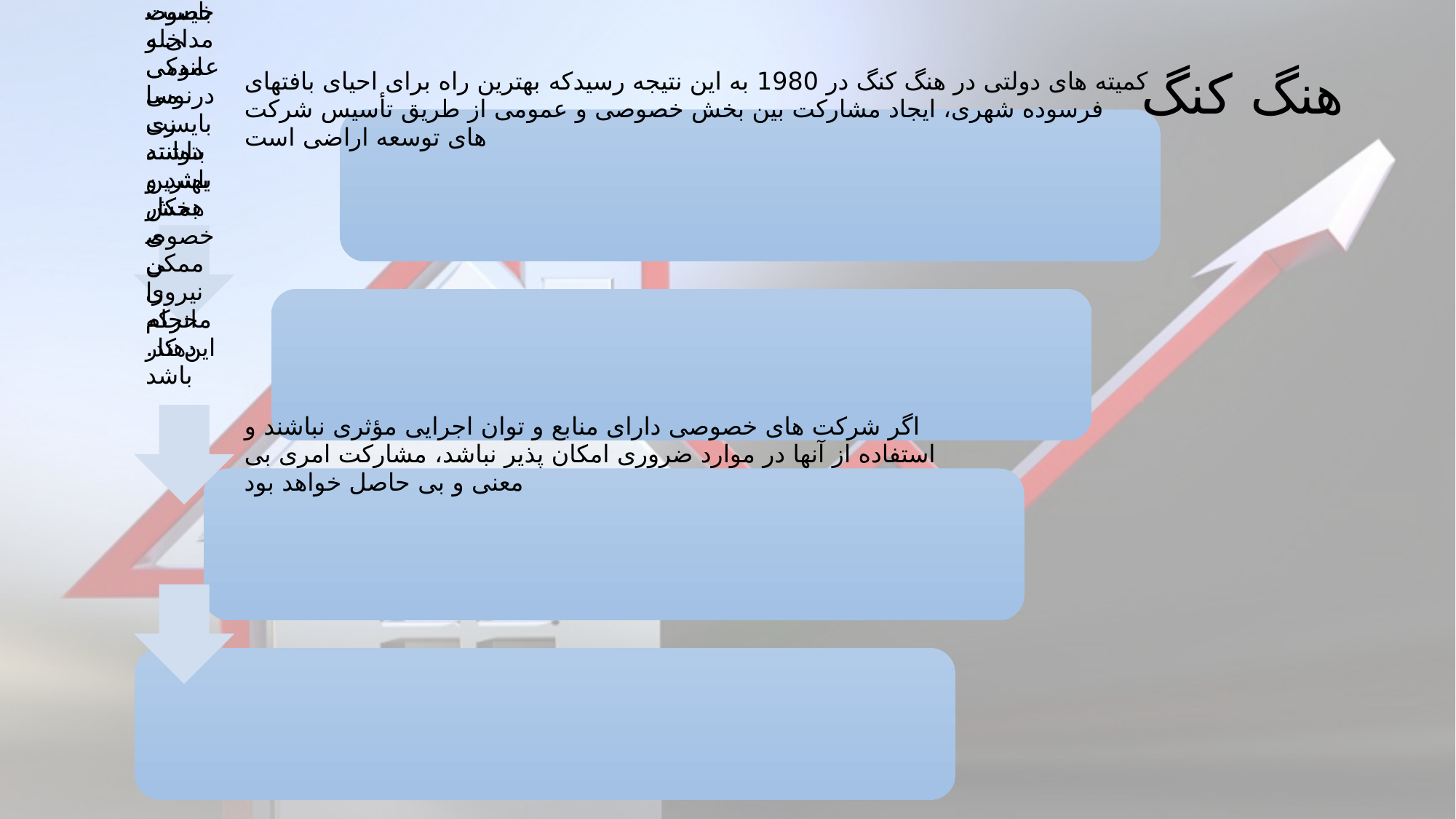

# هنگ کنگ
کمیته های دولتی در هنگ کنگ در 1980 به این نتیجه رسیدکه بهترین راه برای احیای بافتهای فرسوده شهری، ایجاد مشارکت بین بخش خصوصی و عمومی از طریق تأسیس شرکت های توسعه اراضی است
اگر شرکت های خصوصی دارای منابع و توان اجرایی مؤثری نباشند و استفاده از آنها در موارد ضروری امکان پذیر نباشد، مشارکت امری بی معنی و بی حاصل خواهد بود